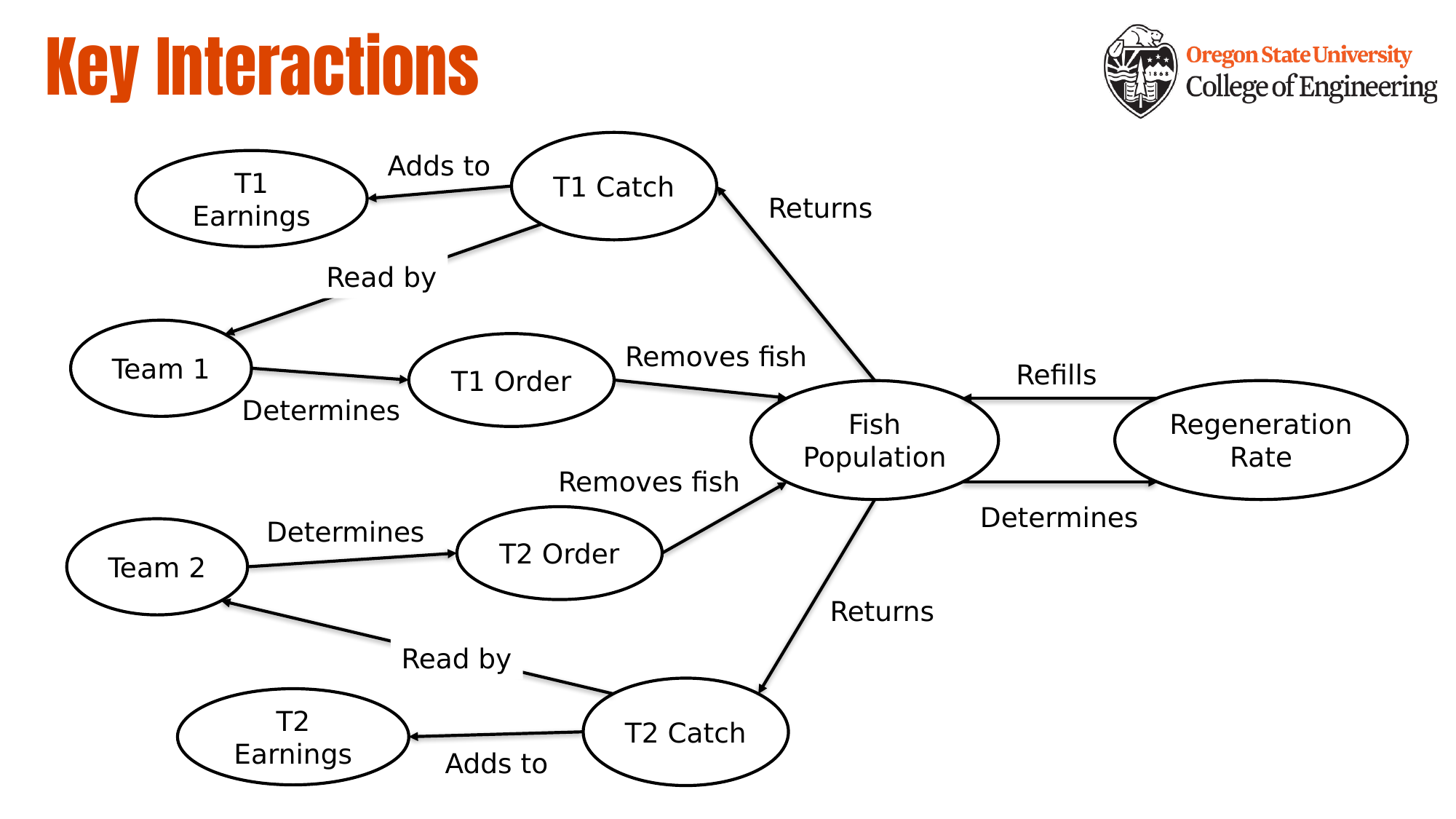

# Key Interactions
T1 Catch
Adds to
T1 Earnings
Returns
Read by
Team 1
T1 Order
Removes fish
Refills
Fish Population
Regeneration Rate
Determines
Removes fish
Determines
T2 Order
Determines
Team 2
Returns
Read by
T2 Catch
T2 Earnings
Adds to